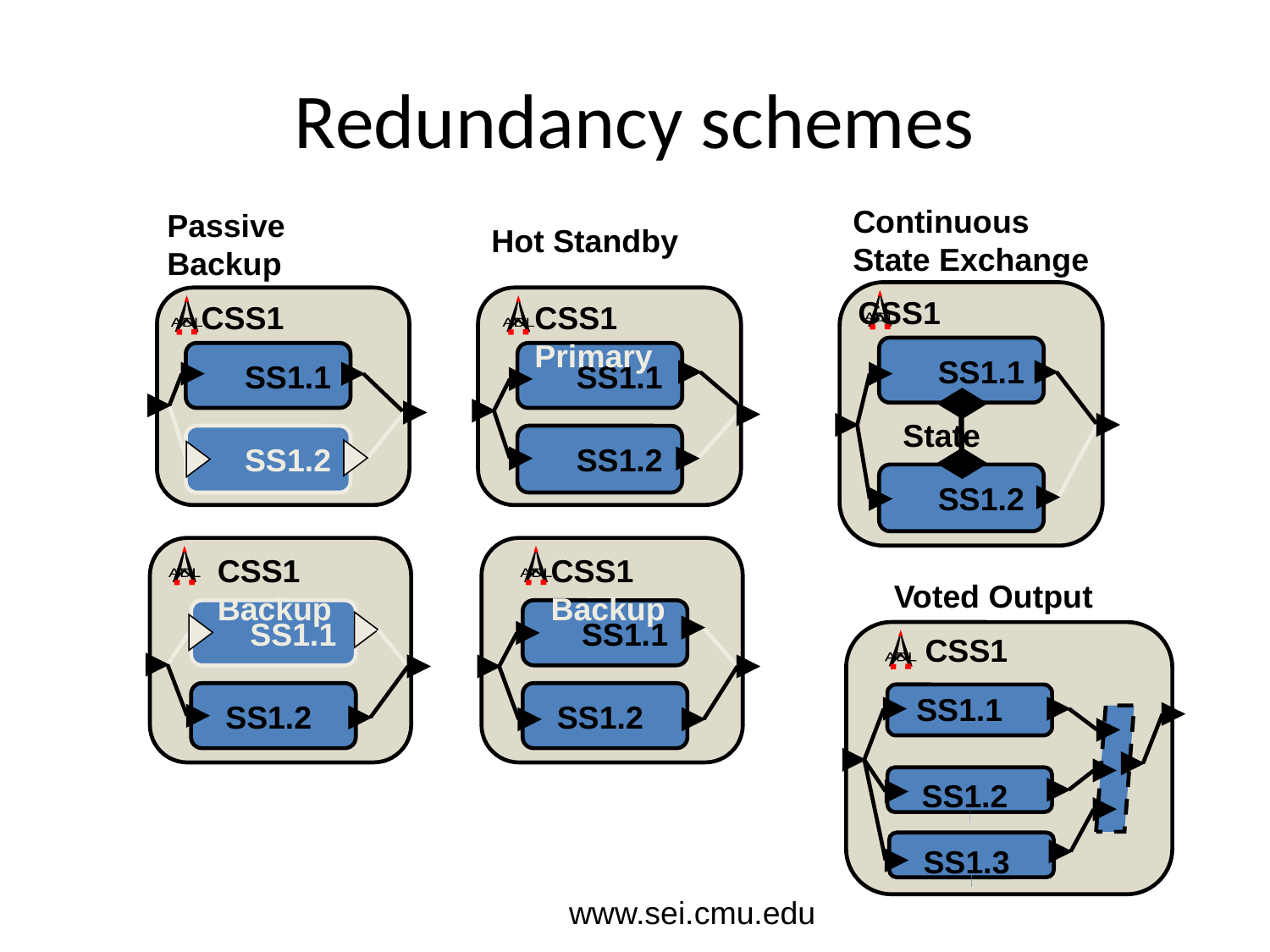

# Redundancy schemes
Continuous State Exchange
Passive Backup
Hot Standby

CSS1
A

ADL

CSS1 Primary
CSS1 Primary
A

ADL

A

ADL

SS1.1
SS1.1
SS1.1

State

SS1.2
SS1.2

SS1.2

CSS1 Backup
CSS1 Backup
A

ADL

A

ADL

Voted Output

SS1.1
SS1.1

CSS1
A

ADL

SS1.1
SS1.2
SS1.2

SS1.2

SS1.3

www.sei.cmu.edu